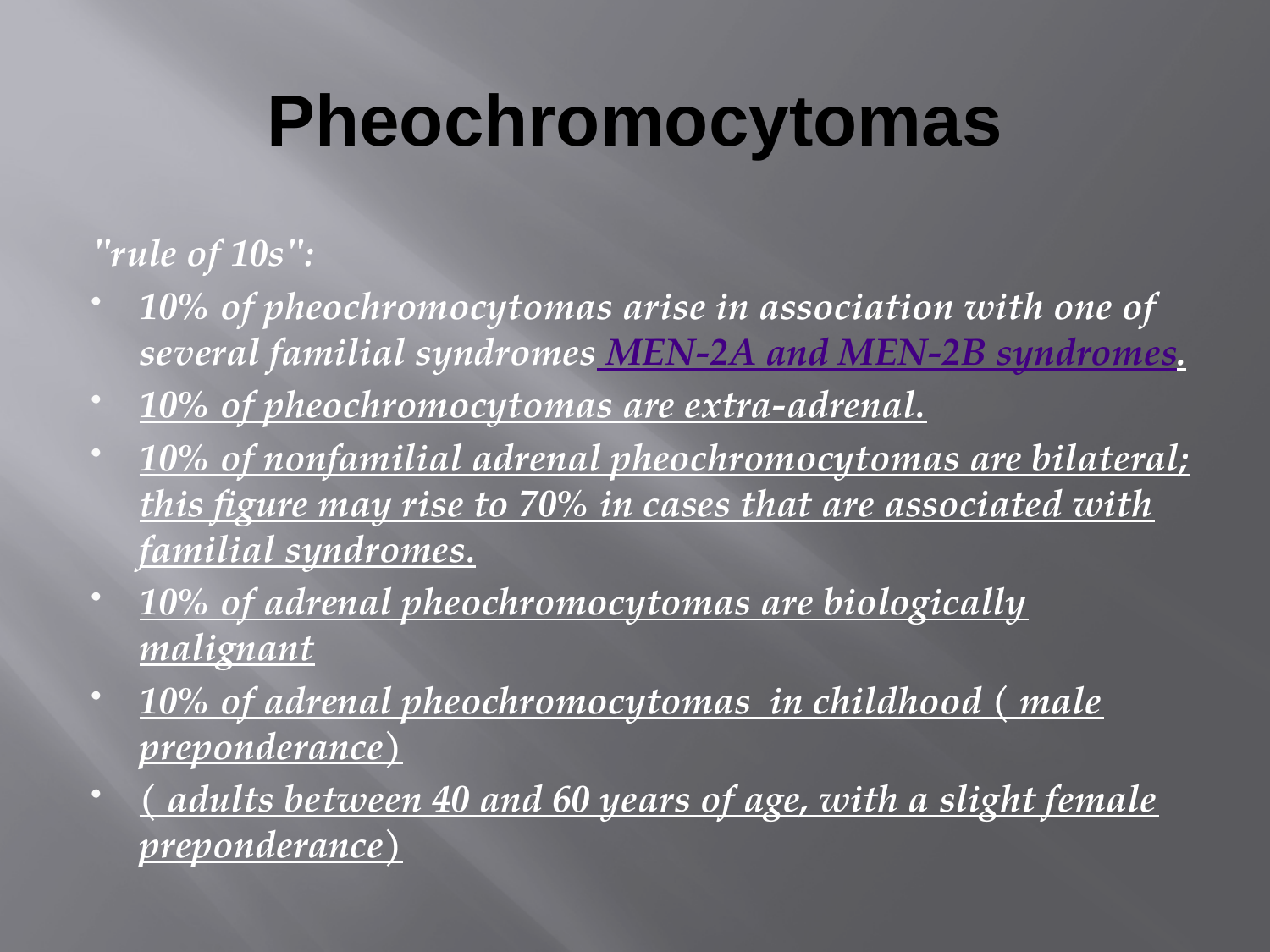

# Pheochromocytomas
"rule of 10s":
10% of pheochromocytomas arise in association with one of several familial syndromes MEN-2A and MEN-2B syndromes.
10% of pheochromocytomas are extra-adrenal.
10% of nonfamilial adrenal pheochromocytomas are bilateral; this figure may rise to 70% in cases that are associated with familial syndromes.
10% of adrenal pheochromocytomas are biologically malignant
10% of adrenal pheochromocytomas  in childhood ( male preponderance)
( adults between 40 and 60 years of age, with a slight female preponderance)